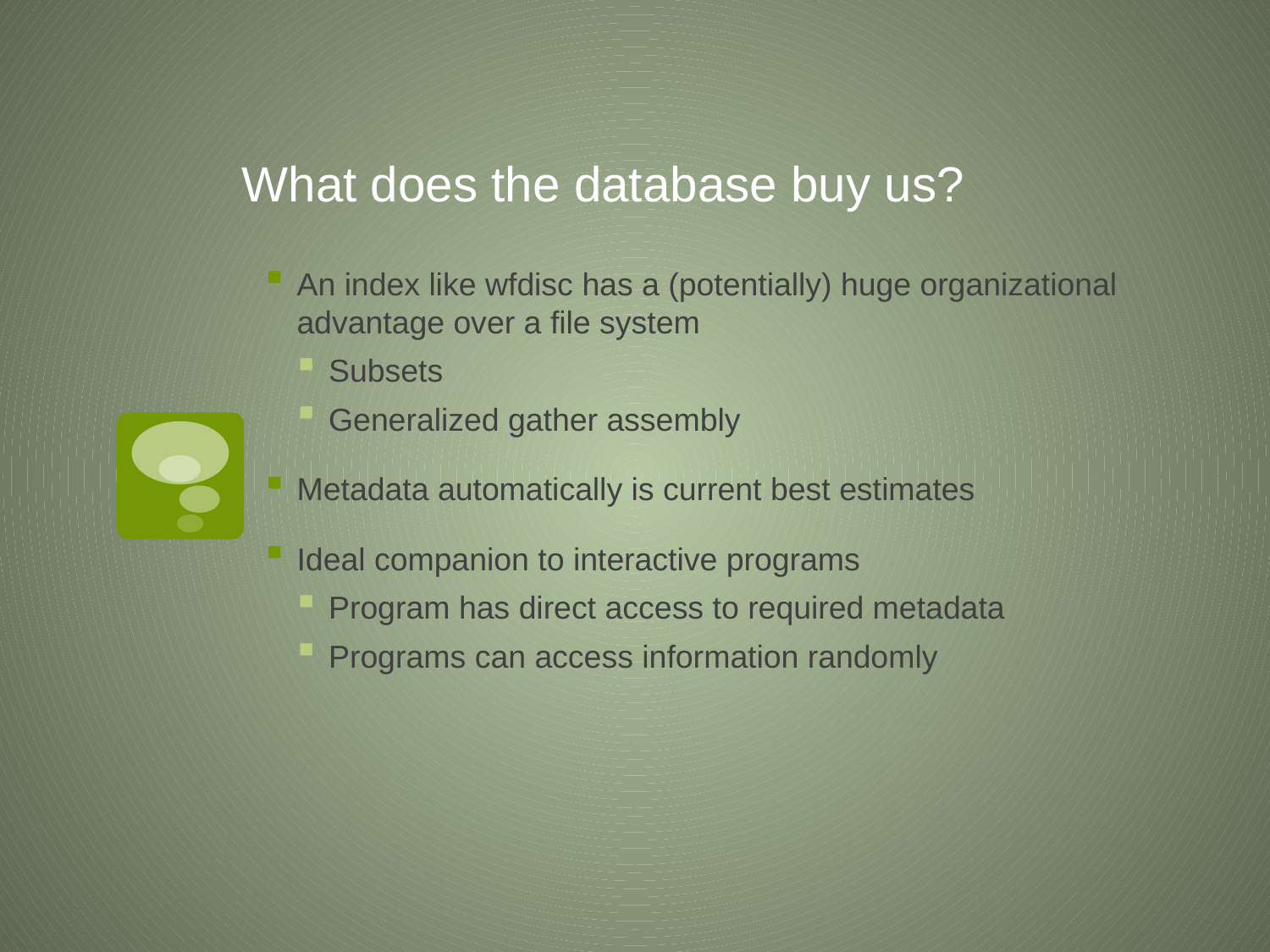

# What does the database buy us?
An index like wfdisc has a (potentially) huge organizational advantage over a file system
Subsets
Generalized gather assembly
Metadata automatically is current best estimates
Ideal companion to interactive programs
Program has direct access to required metadata
Programs can access information randomly